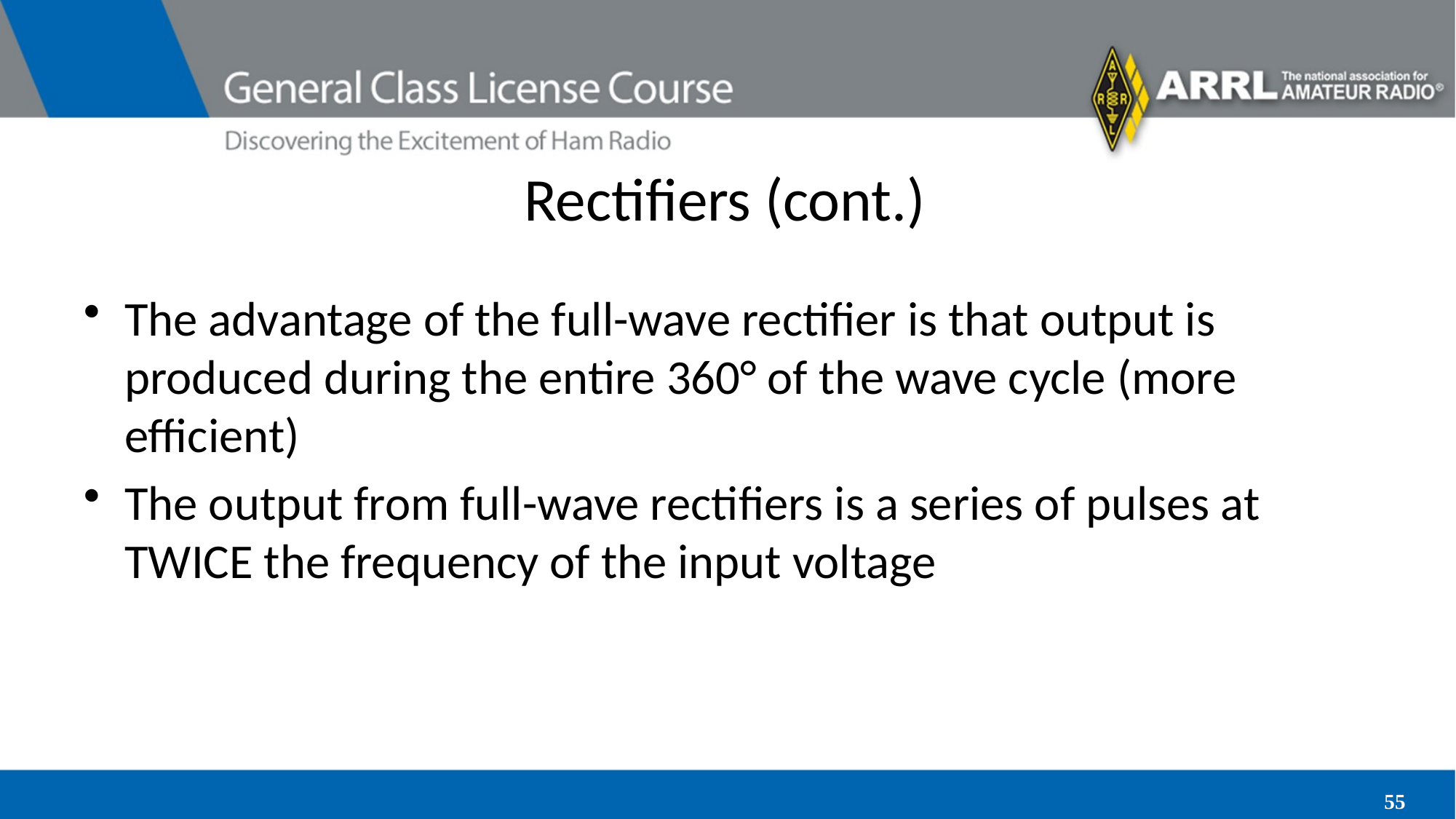

# Rectifiers (cont.)
The advantage of the full-wave rectifier is that output is produced during the entire 360° of the wave cycle (more efficient)
The output from full-wave rectifiers is a series of pulses at TWICE the frequency of the input voltage